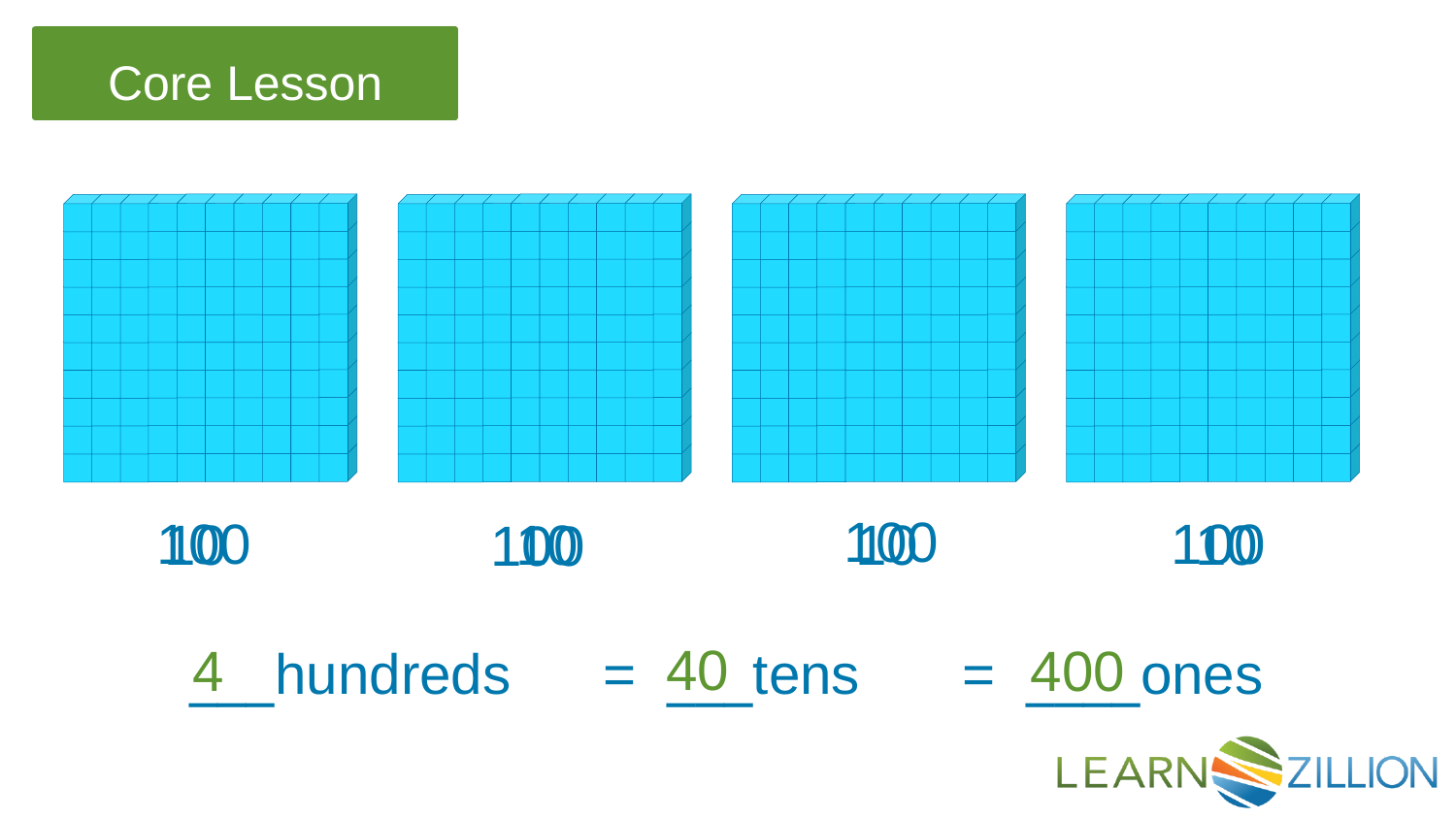

100
100
100
10
10
10
10
100
40
4
400
___hundreds
=  ___tens
=  ____ones